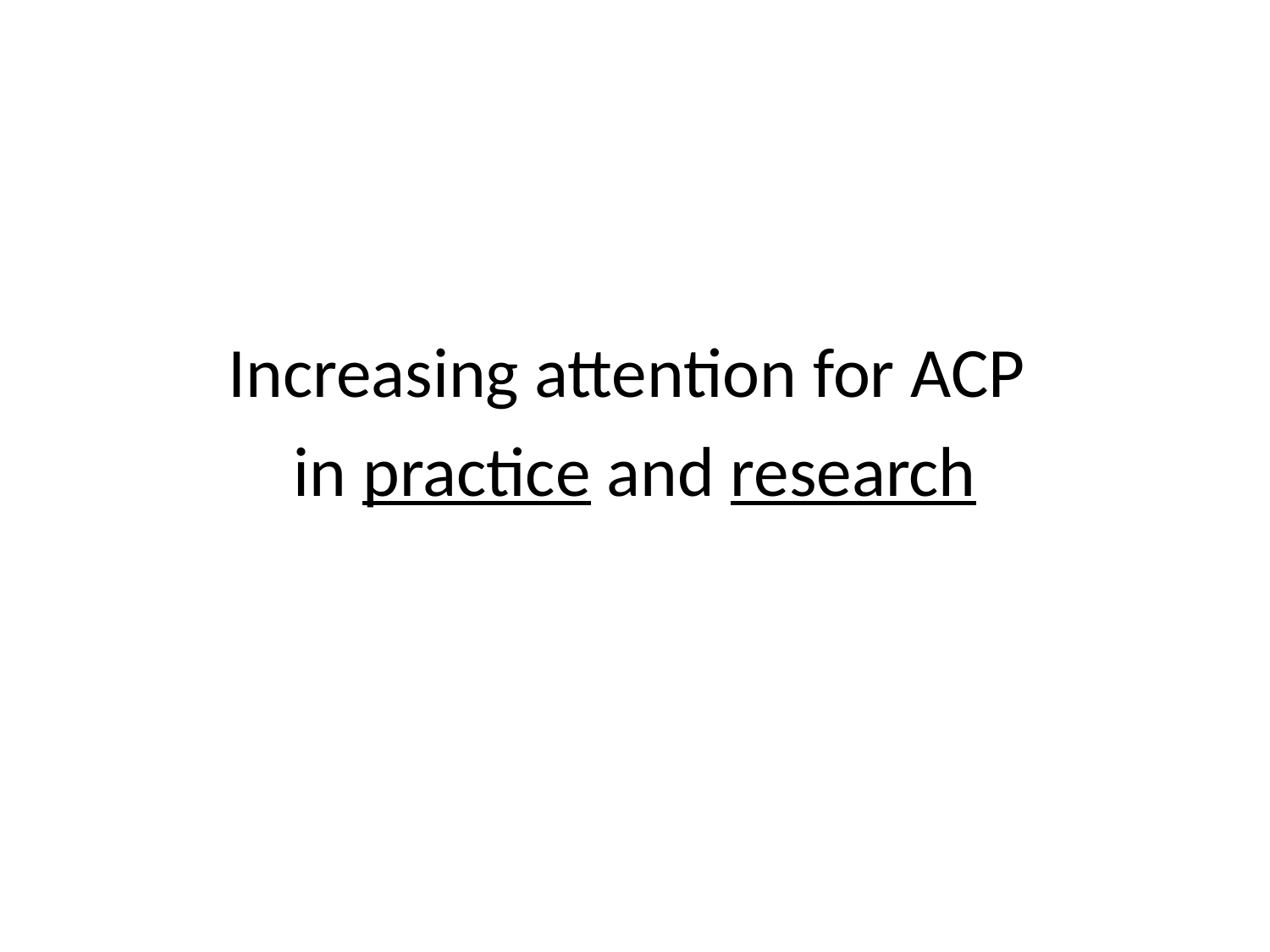

#

Increasing attention for ACP
in practice and research